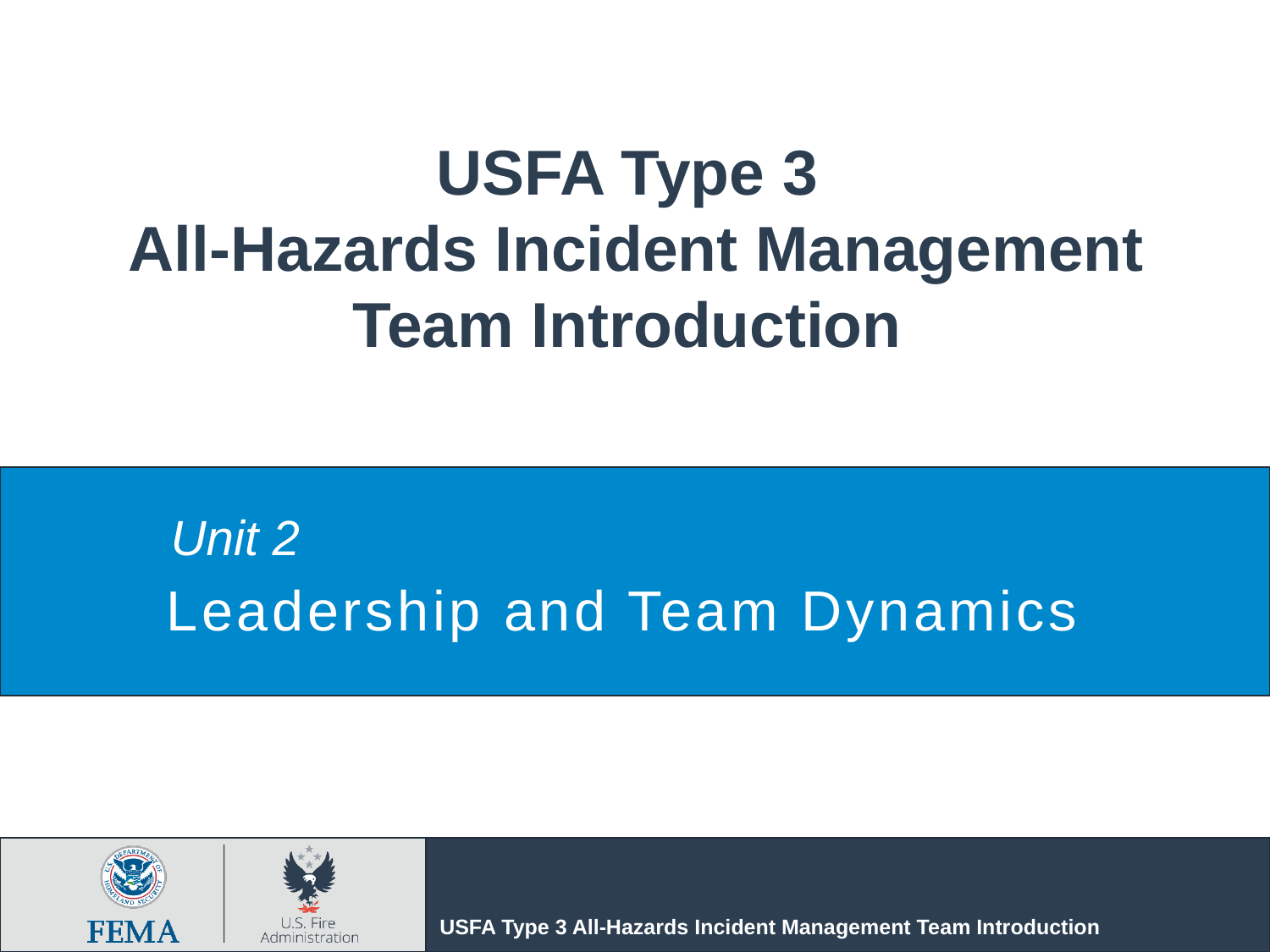

USFA Type 3
All-Hazards Incident Management Team Introduction
# Unit 2
Leadership and Team Dynamics
USFA Type 3 All-Hazards Incident Management Team Introduction